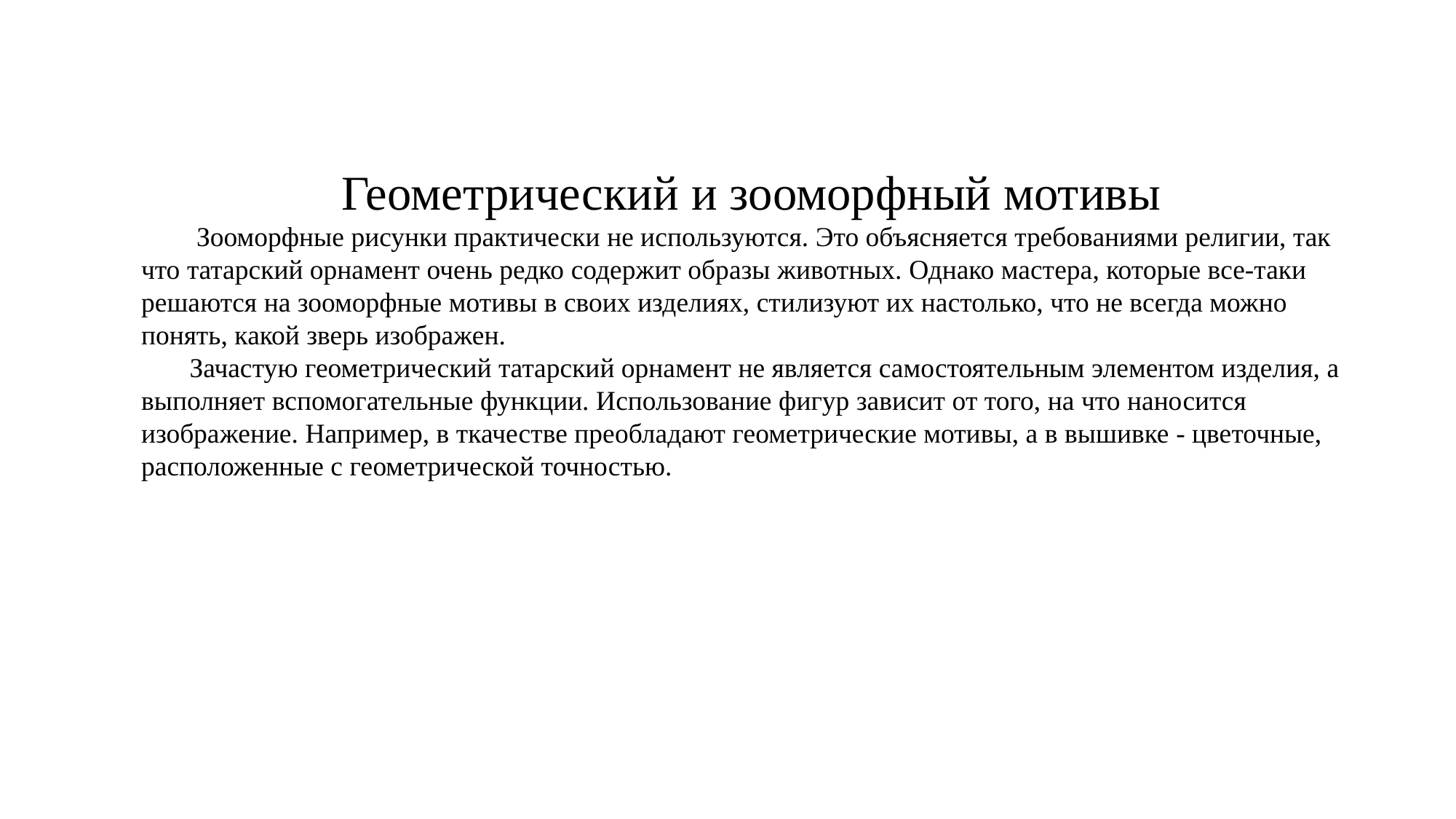

Геометрический и зооморфный мотивы
        Зооморфные рисунки практически не используются. Это объясняется требованиями религии, так что татарский орнамент очень редко содержит образы животных. Однако мастера, которые все-таки решаются на зооморфные мотивы в своих изделиях, стилизуют их настолько, что не всегда можно понять, какой зверь изображен.
       Зачастую геометрический татарский орнамент не является самостоятельным элементом изделия, а выполняет вспомогательные функции. Использование фигур зависит от того, на что наносится изображение. Например, в ткачестве преобладают геометрические мотивы, а в вышивке - цветочные, расположенные с геометрической точностью.